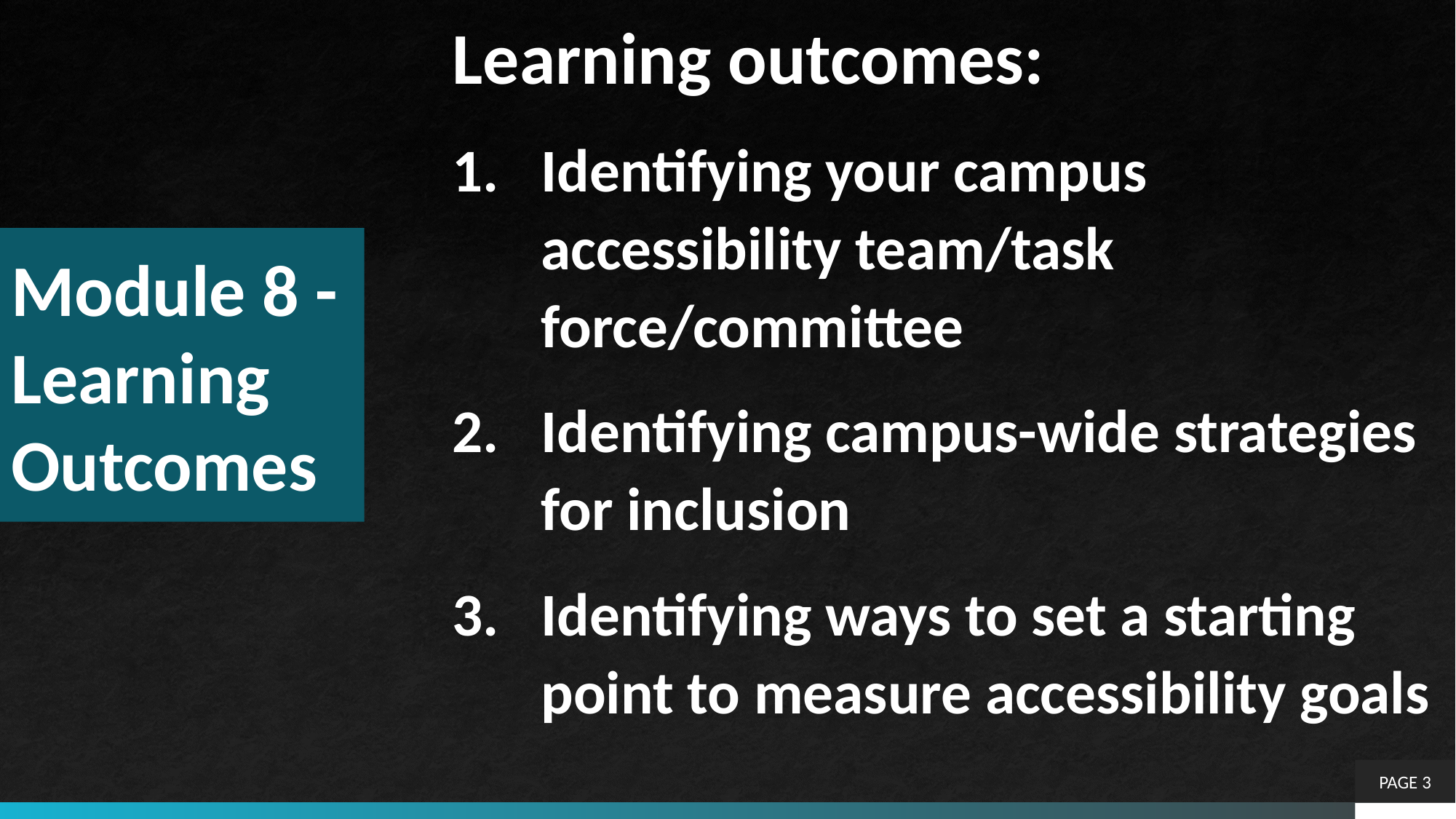

Learning outcomes:
Identifying your campus accessibility team/task force/committee
Identifying campus-wide strategies for inclusion
Identifying ways to set a starting point to measure accessibility goals

# Module 8 - Learning Outcomes
PAGE 3